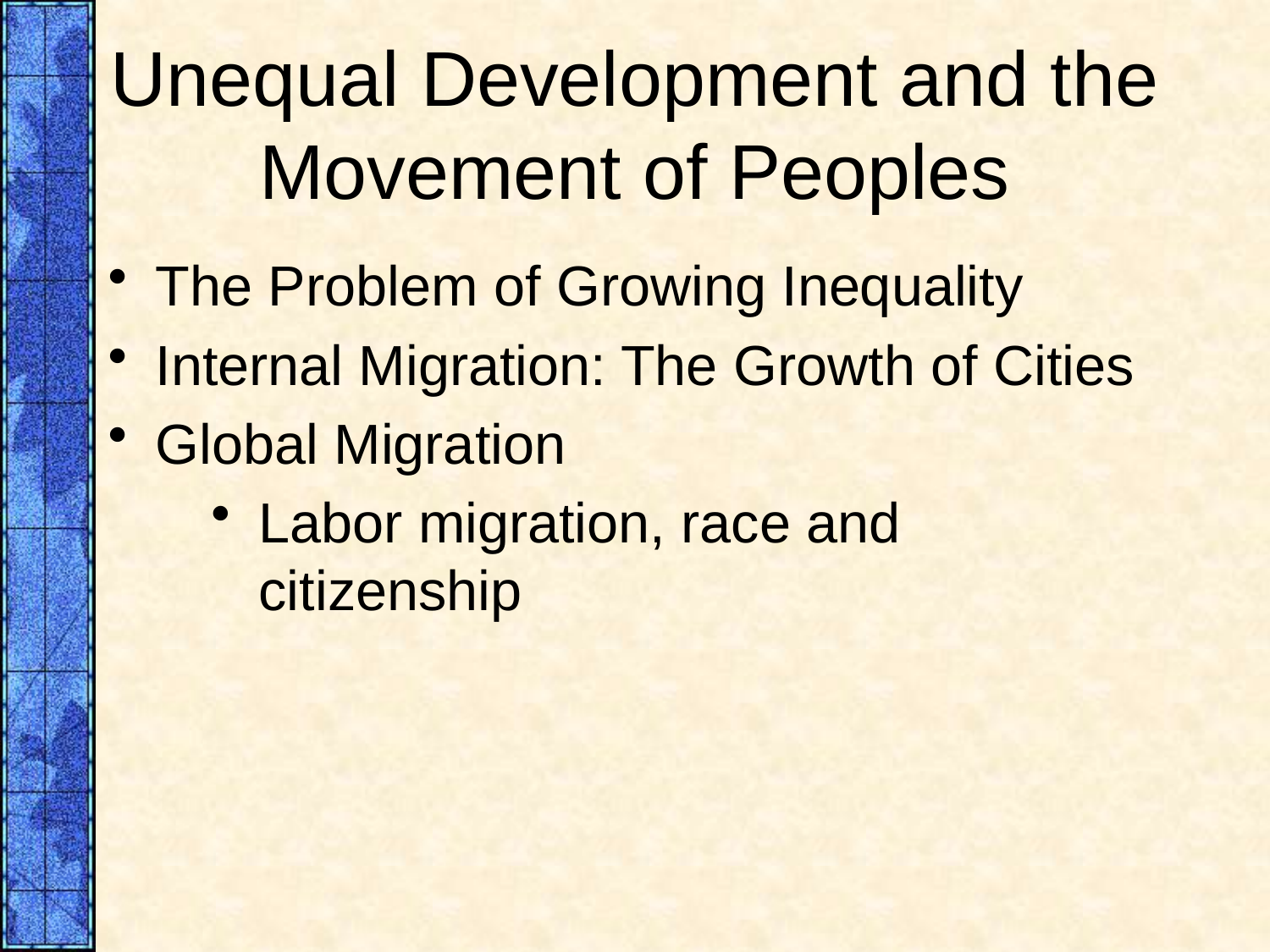

# Unequal Development and the Movement of Peoples
The Problem of Growing Inequality
Internal Migration: The Growth of Cities
Global Migration
Labor migration, race and citizenship